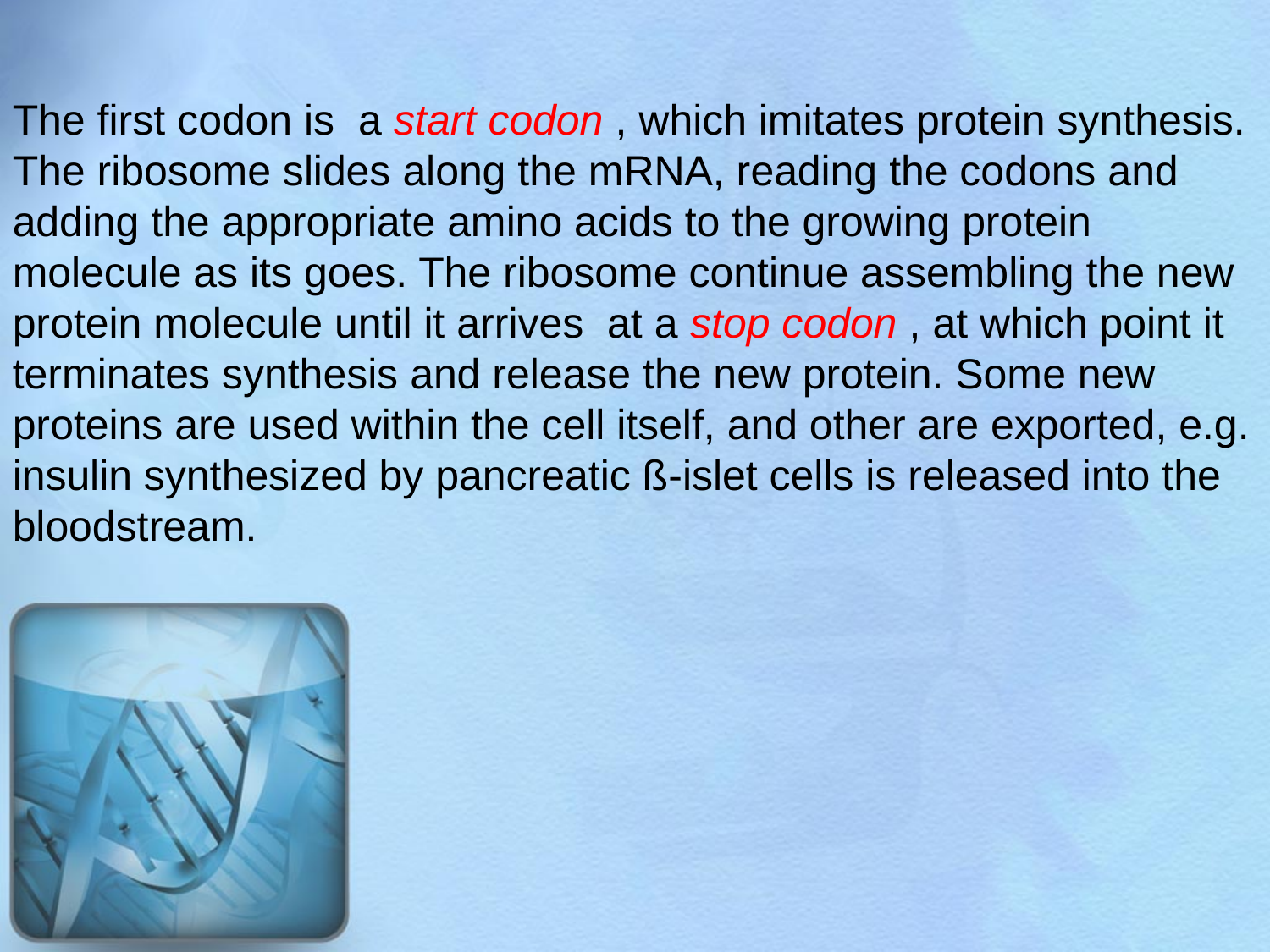

The first codon is  a start codon , which imitates protein synthesis. The ribosome slides along the mRNA, reading the codons and adding the appropriate amino acids to the growing protein molecule as its goes. The ribosome continue assembling the new protein molecule until it arrives  at a stop codon , at which point it terminates synthesis and release the new protein. Some new proteins are used within the cell itself, and other are exported, e.g. insulin synthesized by pancreatic ß-islet cells is released into the bloodstream.